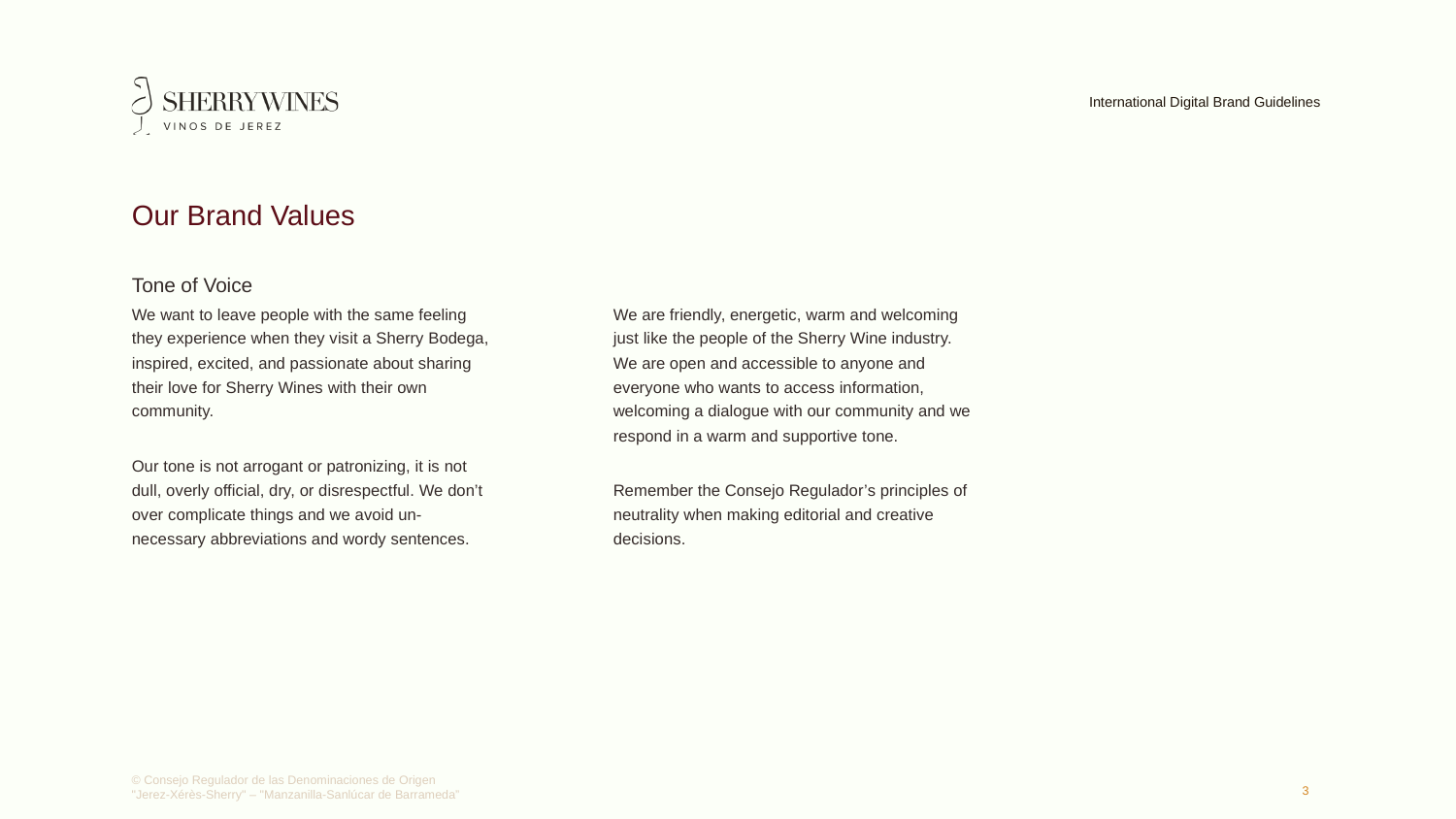

# Our Brand Values
Tone of Voice
We want to leave people with the same feeling they experience when they visit a Sherry Bodega, inspired, excited, and passionate about sharing their love for Sherry Wines with their own community.

Our tone is not arrogant or patronizing, it is not dull, overly official, dry, or disrespectful. We don’t over complicate things and we avoid un-necessary abbreviations and wordy sentences.

We are friendly, energetic, warm and welcoming just like the people of the Sherry Wine industry.  We are open and accessible to anyone and everyone who wants to access information, welcoming a dialogue with our community and we respond in a warm and supportive tone.

Remember the Consejo Regulador’s principles of neutrality when making editorial and creative decisions.
3